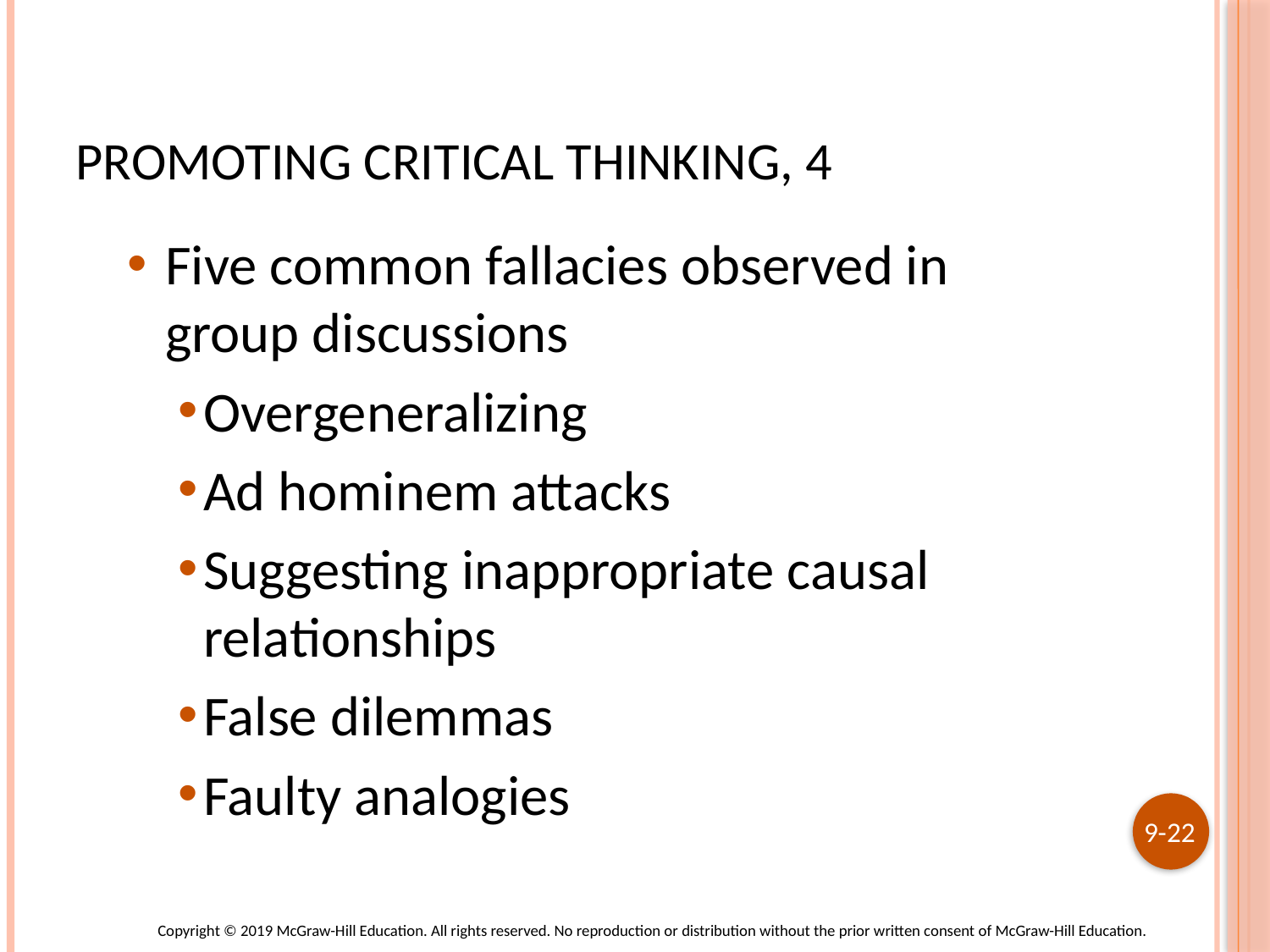

# Promoting Critical Thinking, 4
Five common fallacies observed in group discussions
Overgeneralizing
Ad hominem attacks
Suggesting inappropriate causal relationships
False dilemmas
Faulty analogies